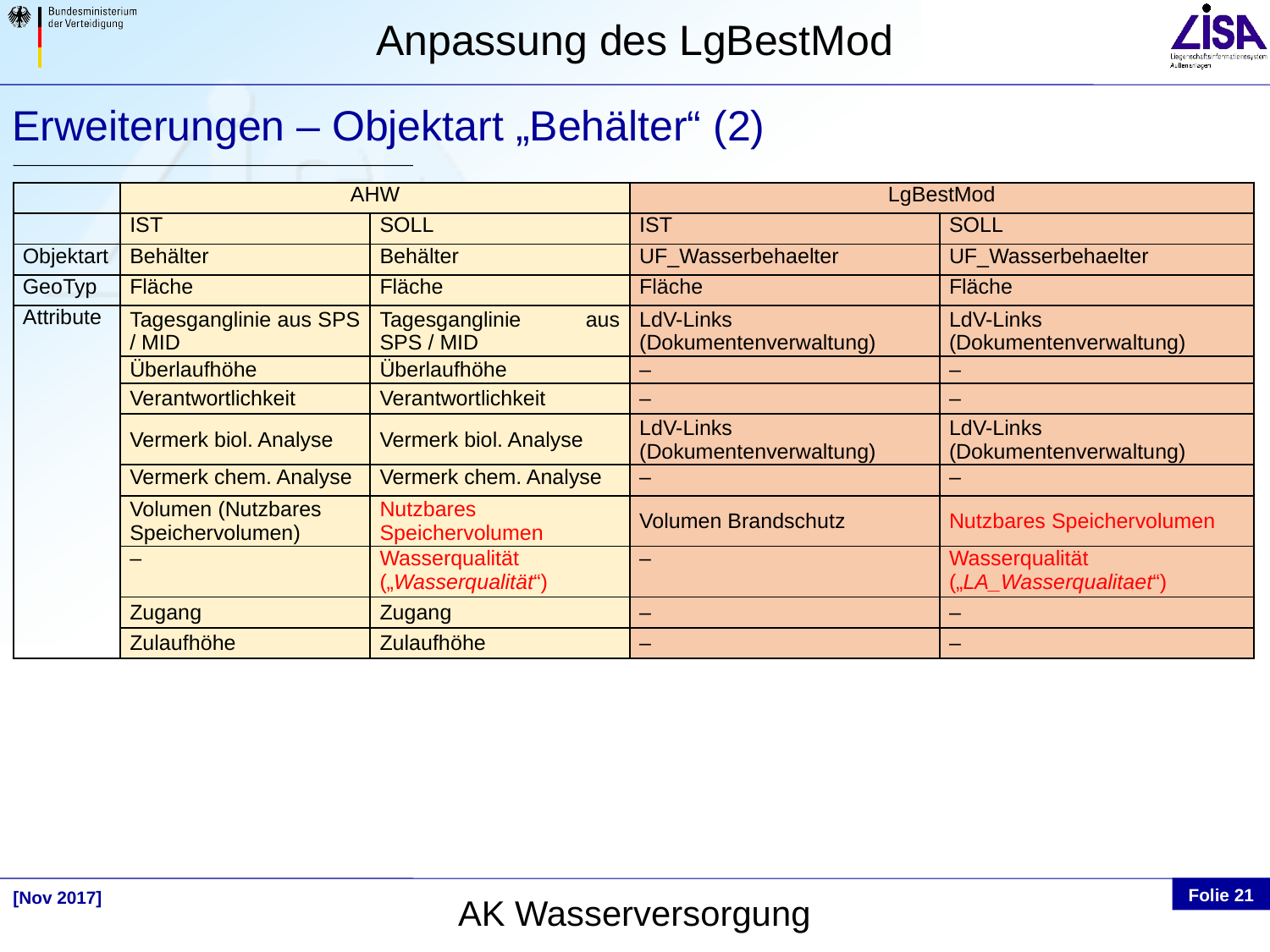

Erweiterungen – Objektart „Behälter“ (2)

|  | AHW |  | LgBestMod |  |
| --- | --- | --- | --- | --- |
|  | IST | SOLL | IST | SOLL |
| Objektart | Behälter | Behälter | UF\_Wasserbehaelter | UF\_Wasserbehaelter |
| GeoTyp | Fläche | Fläche | Fläche | Fläche |
| Attribute | Tagesganglinie aus SPS / MID | Tagesganglinie aus SPS / MID | LdV-Links (Dokumentenverwaltung) | LdV-Links (Dokumentenverwaltung) |
|  | Überlaufhöhe | Überlaufhöhe | – | – |
|  | Verantwortlichkeit | Verantwortlichkeit | – | – |
|  | Vermerk biol. Analyse | Vermerk biol. Analyse | LdV-Links (Dokumentenverwaltung) | LdV-Links (Dokumentenverwaltung) |
|  | Vermerk chem. Analyse | Vermerk chem. Analyse | – | – |
|  | Volumen (Nutzbares Speichervolumen) | Nutzbares Speichervolumen | Volumen Brandschutz | Nutzbares Speichervolumen |
|  | – | Wasserqualität („Wasserqualität“) | – | Wasserqualität („LA\_Wasserqualitaet“) |
|  | Zugang | Zugang | – | – |
|  | Zulaufhöhe | Zulaufhöhe | – | – |